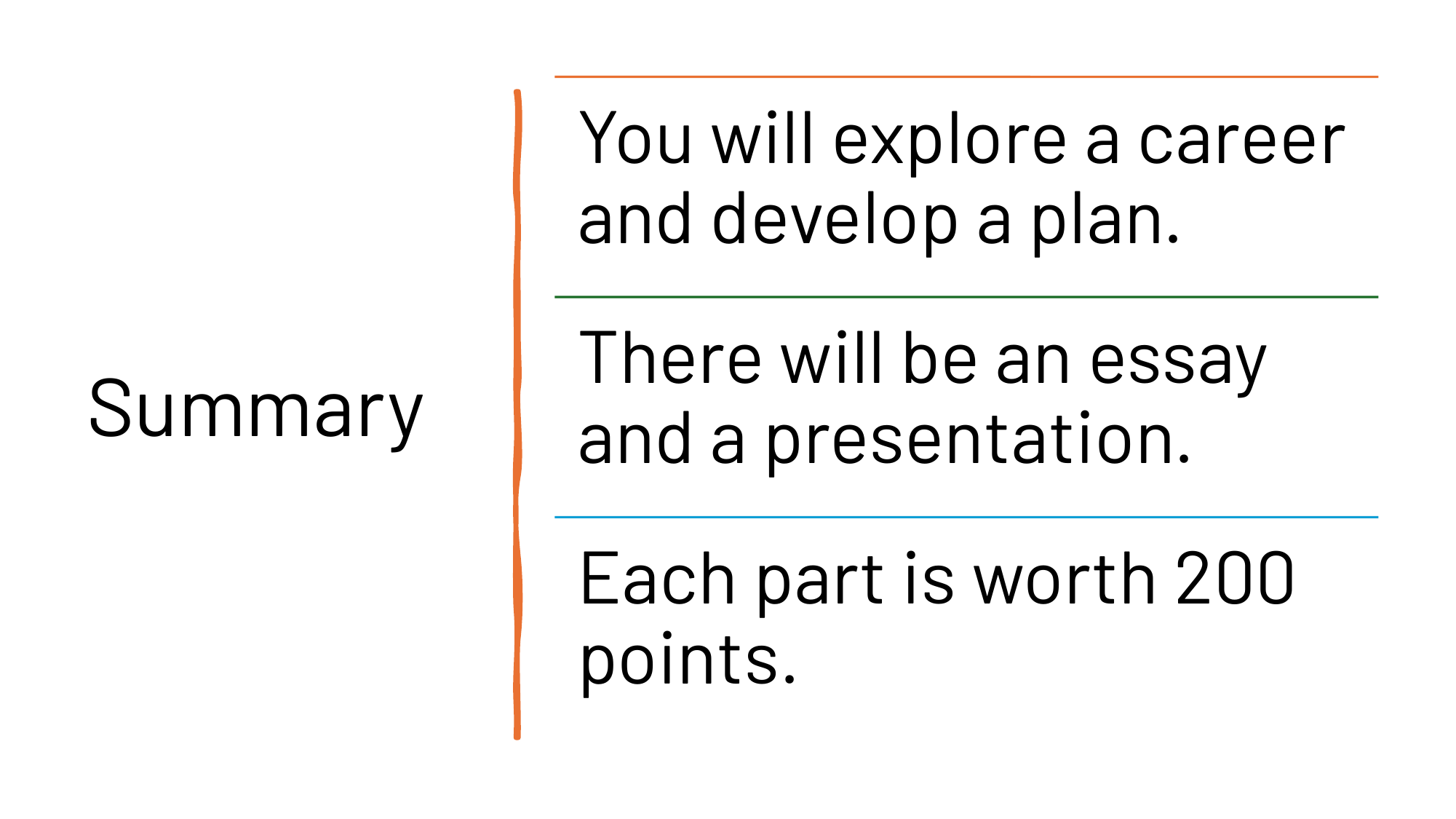

You will explore a career and develop a plan.
There will be an essay and a presentation.
Each part is worth 200 points.
# Summary